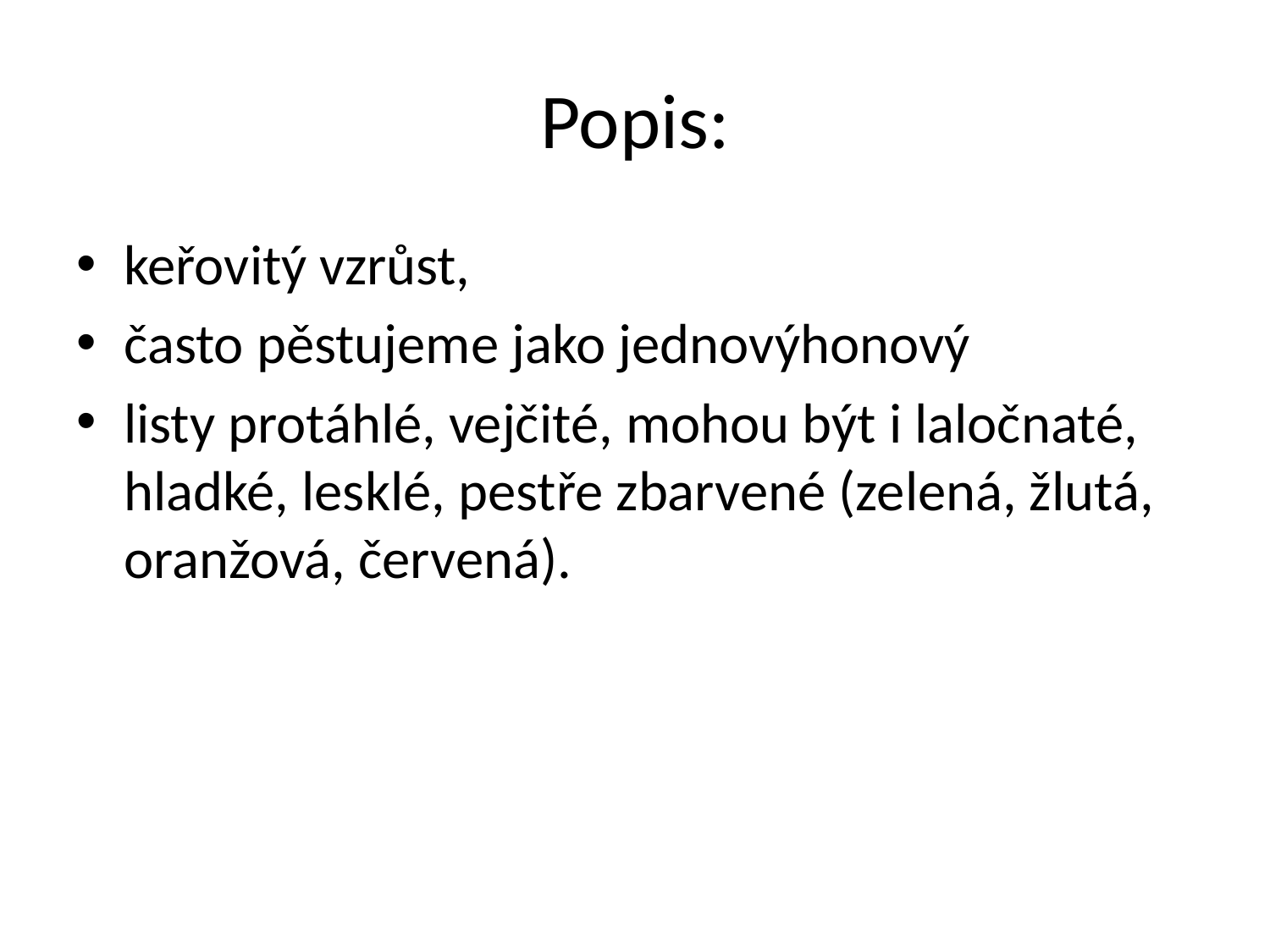

# Popis:
keřovitý vzrůst,
často pěstujeme jako jednovýhonový
listy protáhlé, vejčité, mohou být i laločnaté, hladké, lesklé, pestře zbarvené (zelená, žlutá, oranžová, červená).